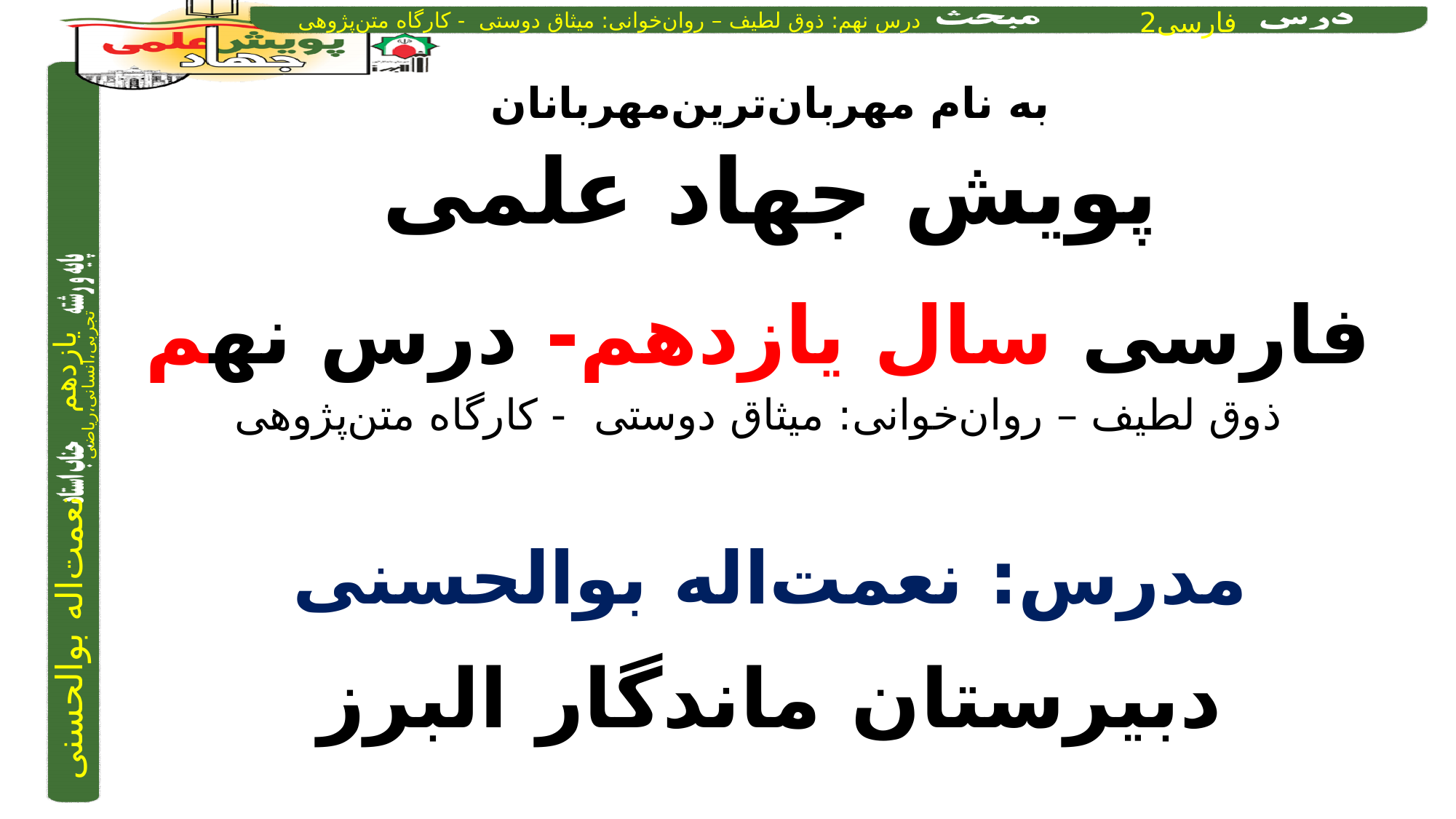

به نام مهربان‌ترین‌مهربانان
پویش جهاد علمی
فارسی سال یازدهم- درس نهم
ذوق لطیف – روان‌خوانی: میثاق دوستی  - کارگاه متن‌پژوهی
مدرس: نعمت‌اله ‌بوالحسنی
دبیرستان ماندگار البرز